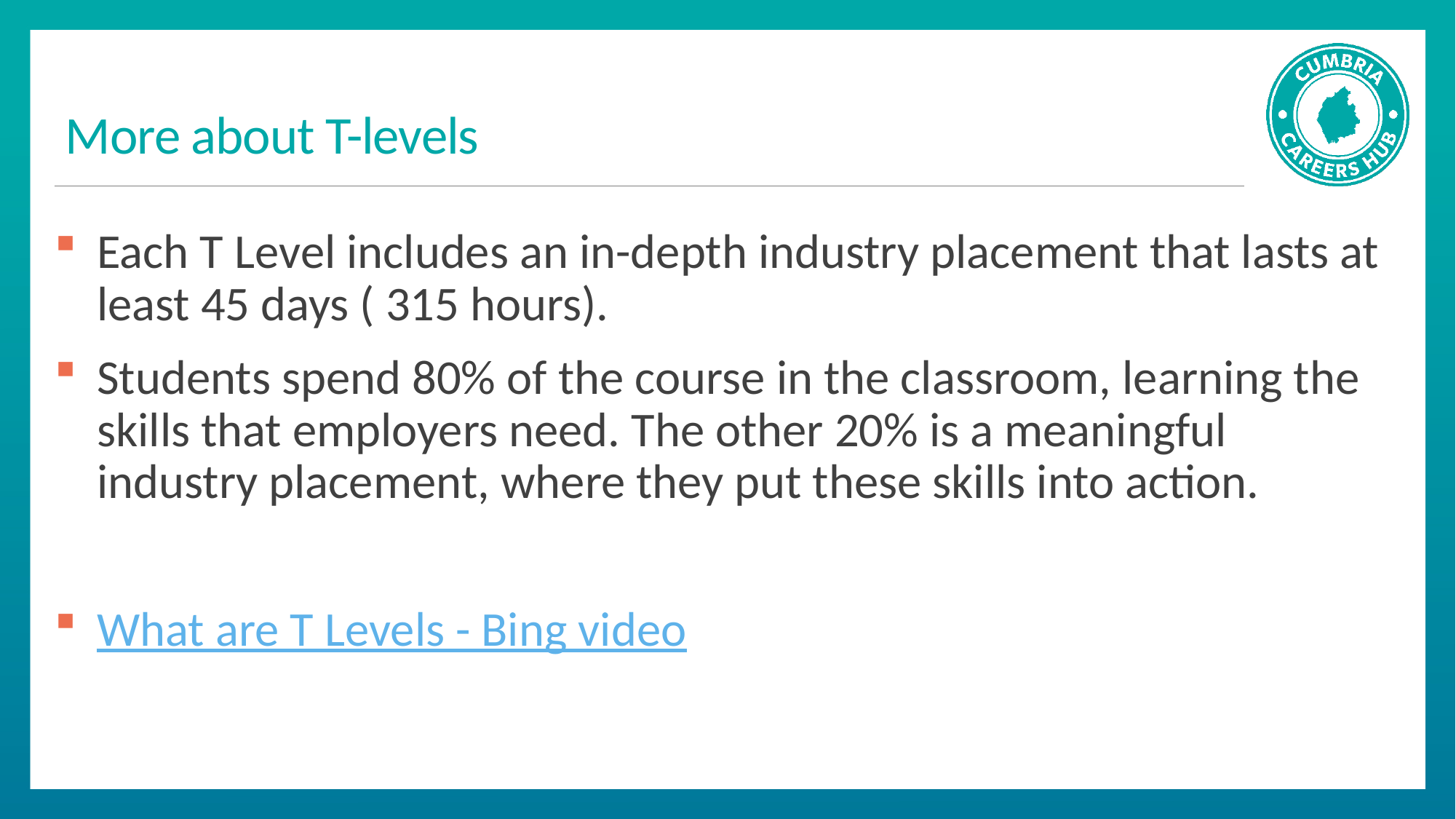

# More about T-levels
Each T Level includes an in-depth industry placement that lasts at least 45 days ( 315 hours).
Students spend 80% of the course in the classroom, learning the skills that employers need. The other 20% is a meaningful industry placement, where they put these skills into action.

What are T Levels - Bing video